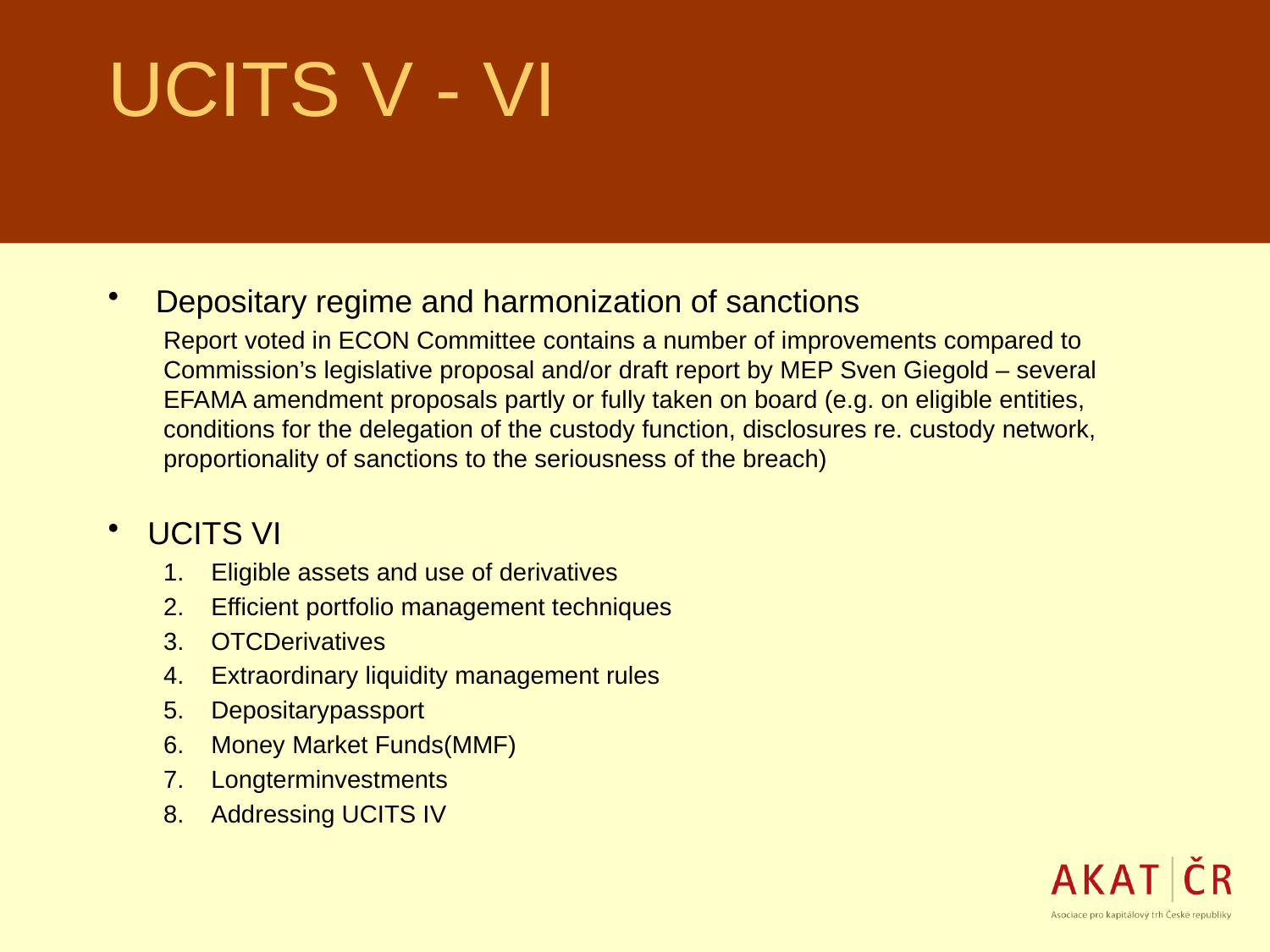

# UCITS V - VI
Depositary regime and harmonization of sanctions
Report voted in ECON Committee contains a number of improvements compared to Commission’s legislative proposal and/or draft report by MEP Sven Giegold – several EFAMA amendment proposals partly or fully taken on board (e.g. on eligible entities, conditions for the delegation of the custody function, disclosures re. custody network, proportionality of sanctions to the seriousness of the breach)

UCITS VI
Eligible assets and use of derivatives
Efficient portfolio management techniques
OTCDerivatives
Extraordinary liquidity management rules
Depositarypassport
Money Market Funds(MMF)
Longterminvestments
Addressing UCITS IV